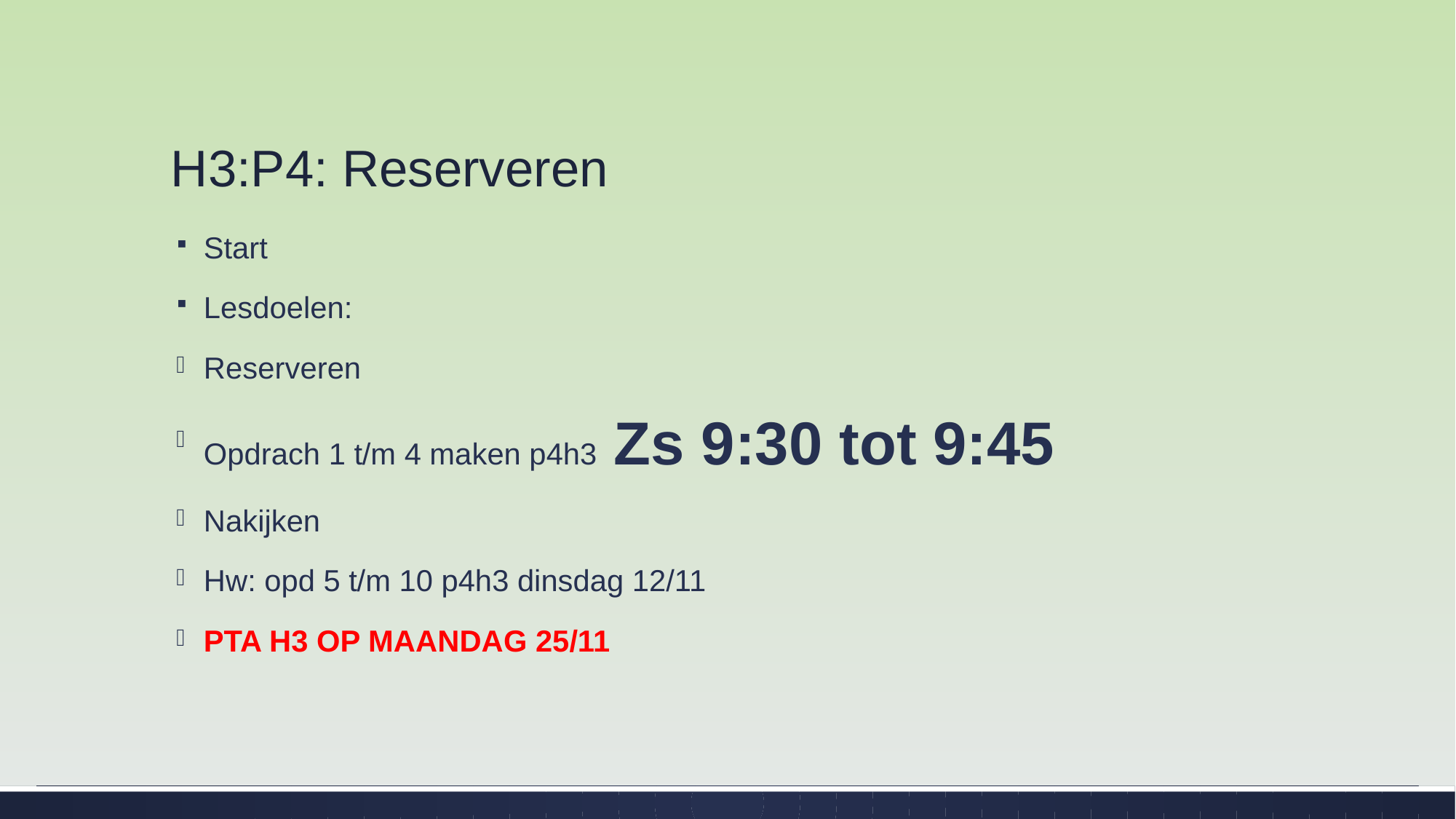

# H3:P4: Reserveren
Start
Lesdoelen:
Reserveren
Opdrach 1 t/m 4 maken p4h3  Zs 9:30 tot 9:45
Nakijken
Hw: opd 5 t/m 10 p4h3 dinsdag 12/11
PTA H3 OP MAANDAG 25/11